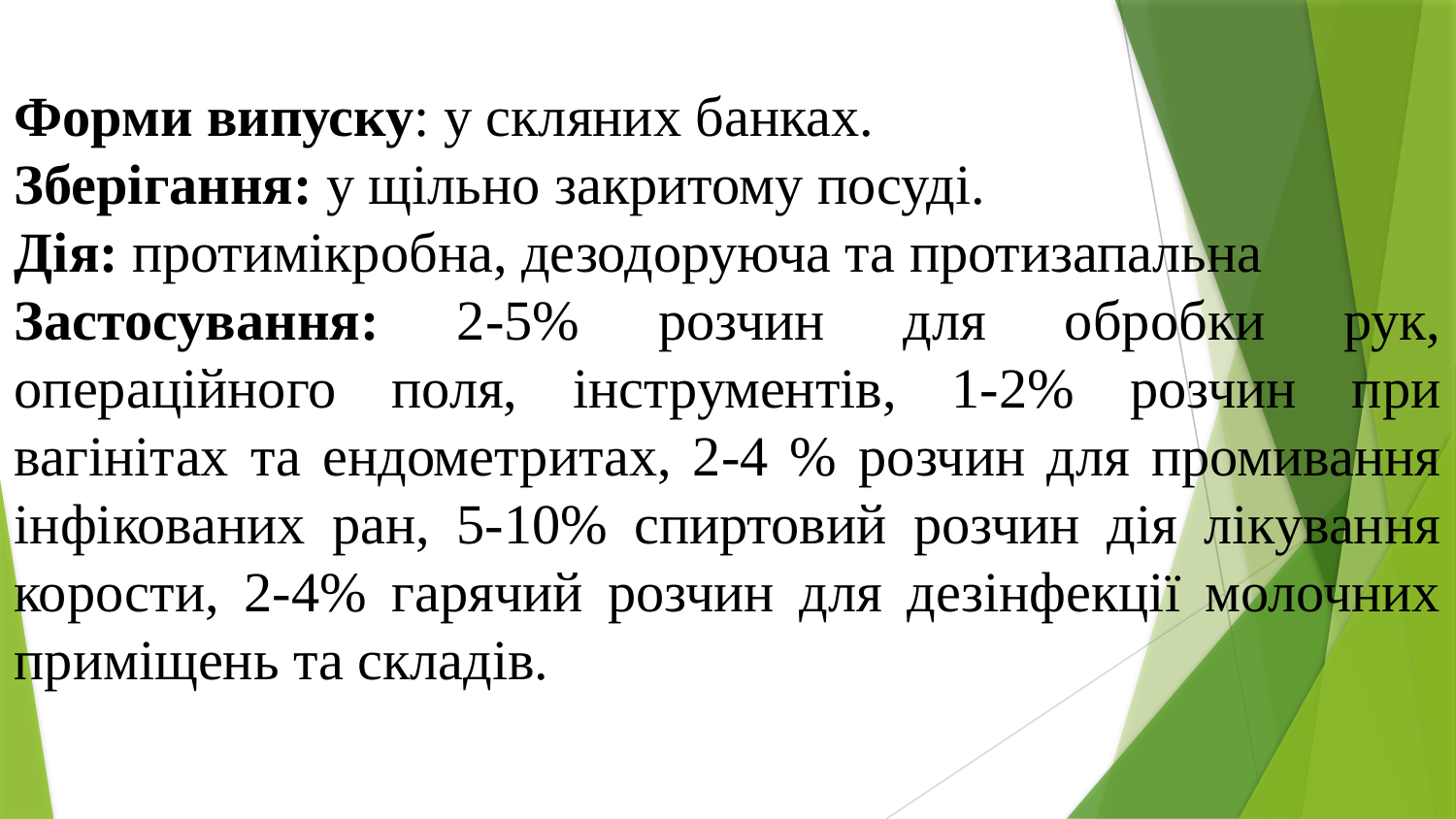

Форми випуску: у скляних банках.
Зберігання: у щільно закритому посуді.
Дія: протимікробна, дезодоруюча та протизапальна
Застосування: 2-5% розчин для обробки рук, операційного поля, інструментів, 1-2% розчин при вагінітах та ендометритах, 2-4 % розчин для промивання інфікованих ран, 5-10% спиртовий розчин дія лікування корости, 2-4% гарячий розчин для дезінфекції молочних приміщень та складів.